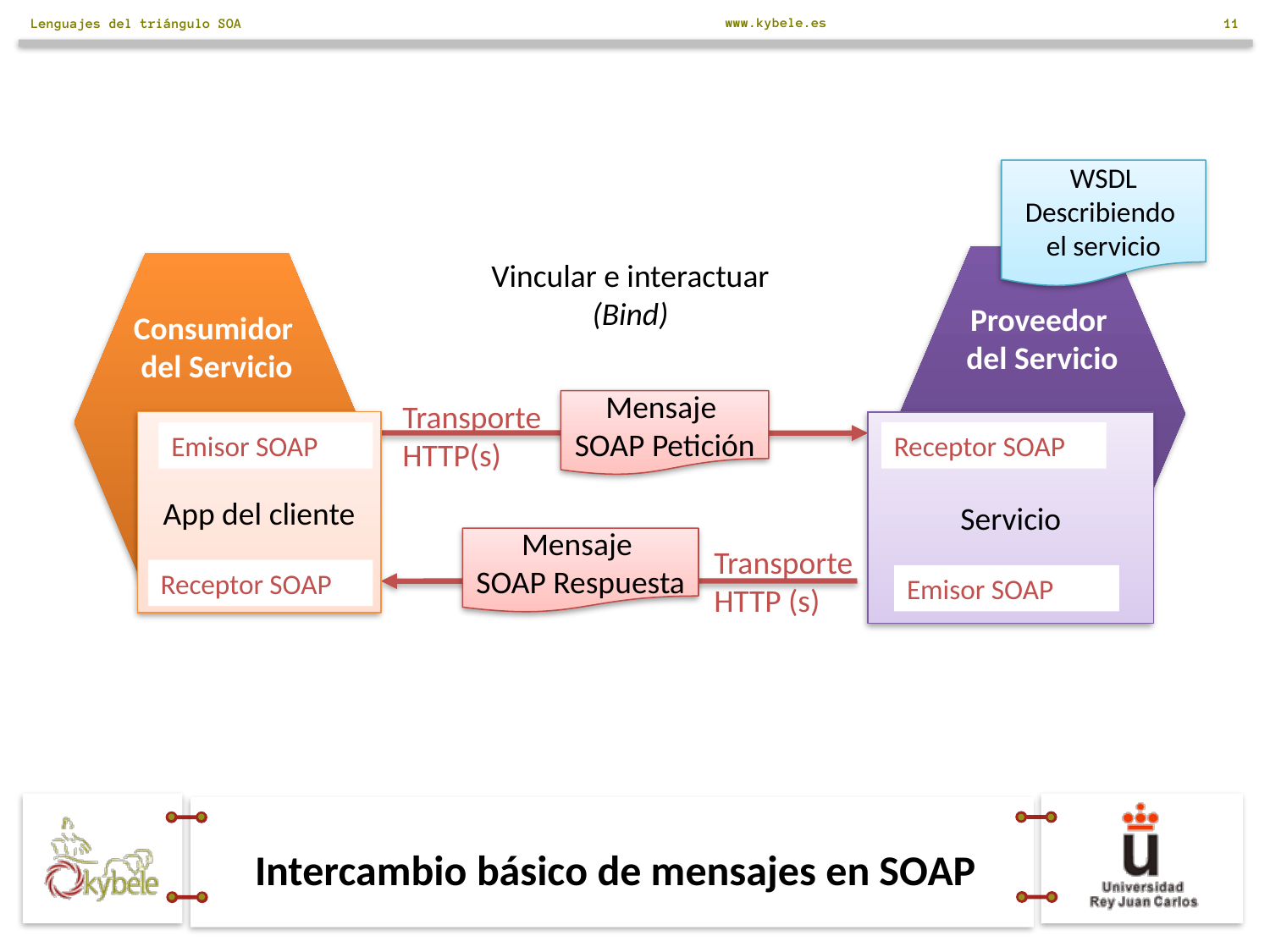

Lenguajes del triángulo SOA
11
WSDL
Describiendo
el servicio
Proveedor
del Servicio

Vincular e interactuar
(Bind)
Consumidor
del Servicio

Transporte
HTTP(s)
Mensaje
SOAP Petición
App del cliente
Servicio
Emisor SOAP
Receptor SOAP

Mensaje
SOAP Respuesta
Transporte
HTTP (s)
Receptor SOAP
Emisor SOAP

# Intercambio básico de mensajes en SOAP